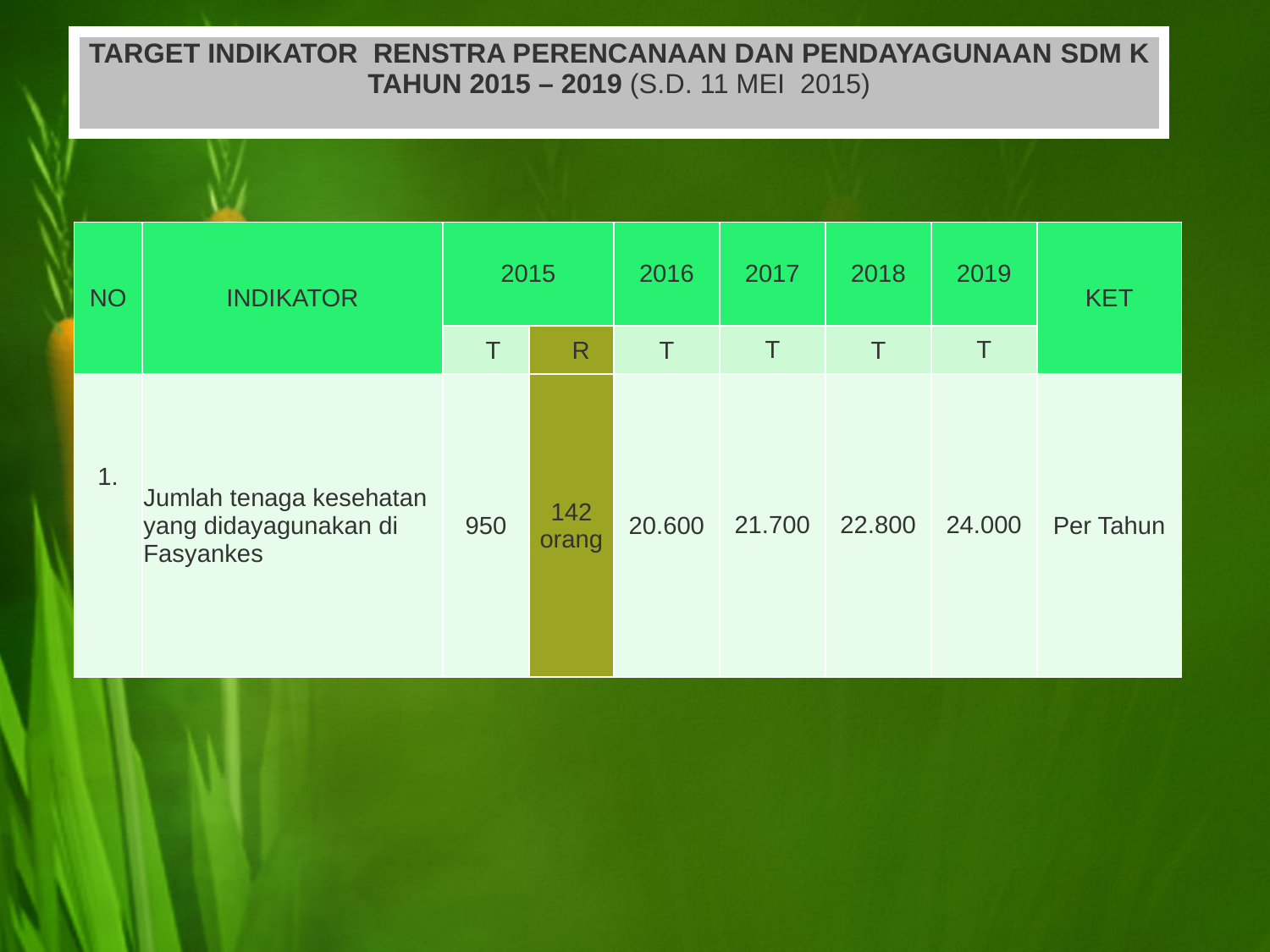

TARGET Indikator  RENSTRA PERENCANAAN DAN PENDAYAGUNAAN SDM K
Tahun 2015 – 2019 (s.d. 11 Mei  2015)

| NO | INDIKATOR | 2015 |  | 2016 | 2017 | 2018 | 2019 | KET |
| --- | --- | --- | --- | --- | --- | --- | --- | --- |
|  |  | T | R | T | T | T | T |  |
| 1. | Jumlah tenaga kesehatan yang didayagunakan di Fasyankes | 950 | 142 orang | 20.600 | 21.700 | 22.800 | 24.000 | Per Tahun |